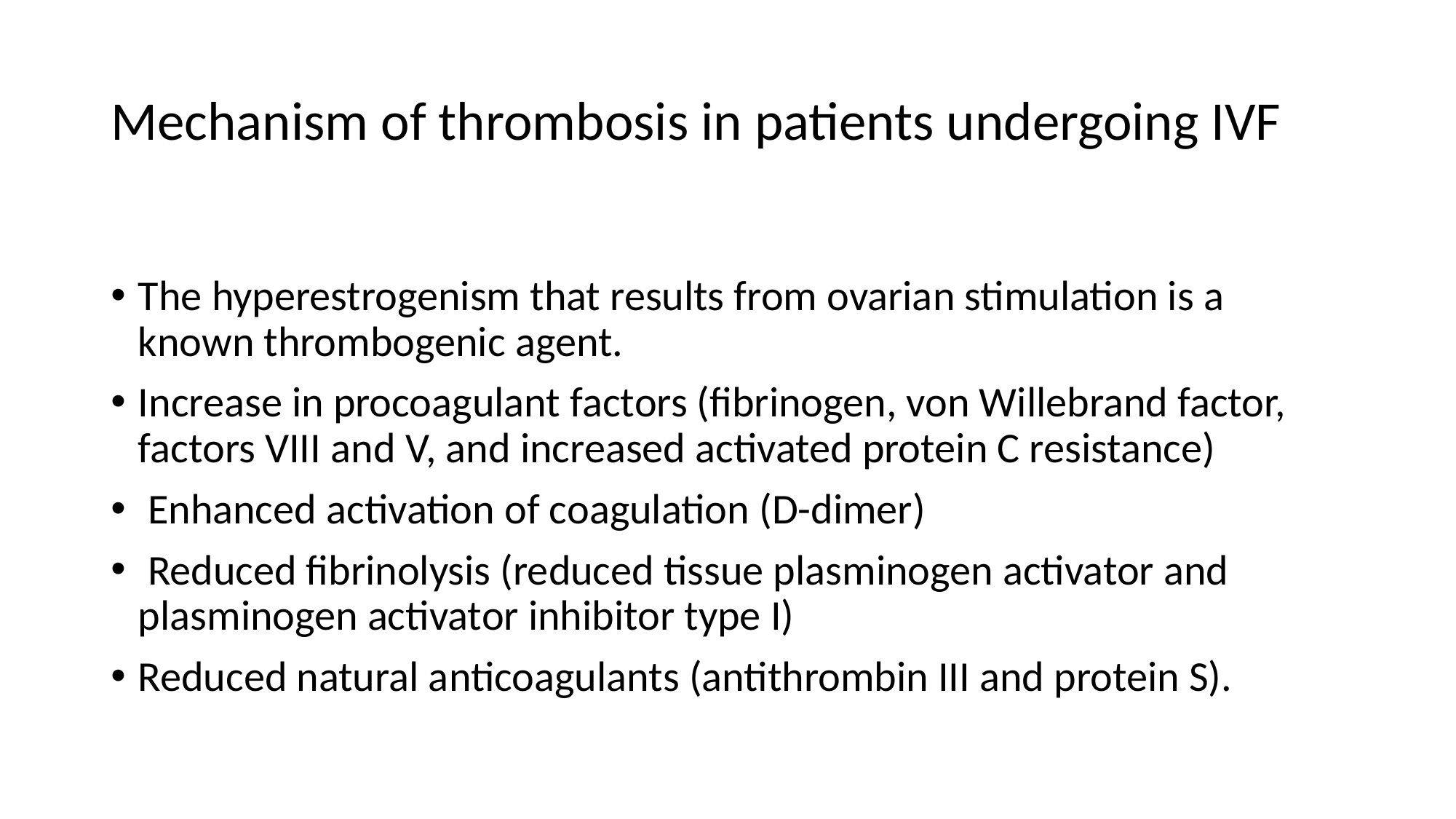

# Mechanism of thrombosis in patients undergoing IVF
The hyperestrogenism that results from ovarian stimulation is a known thrombogenic agent.
Increase in procoagulant factors (fibrinogen, von Willebrand factor, factors VIII and V, and increased activated protein C resistance)
 Enhanced activation of coagulation (D-dimer)
 Reduced fibrinolysis (reduced tissue plasminogen activator and plasminogen activator inhibitor type I)
Reduced natural anticoagulants (antithrombin III and protein S).